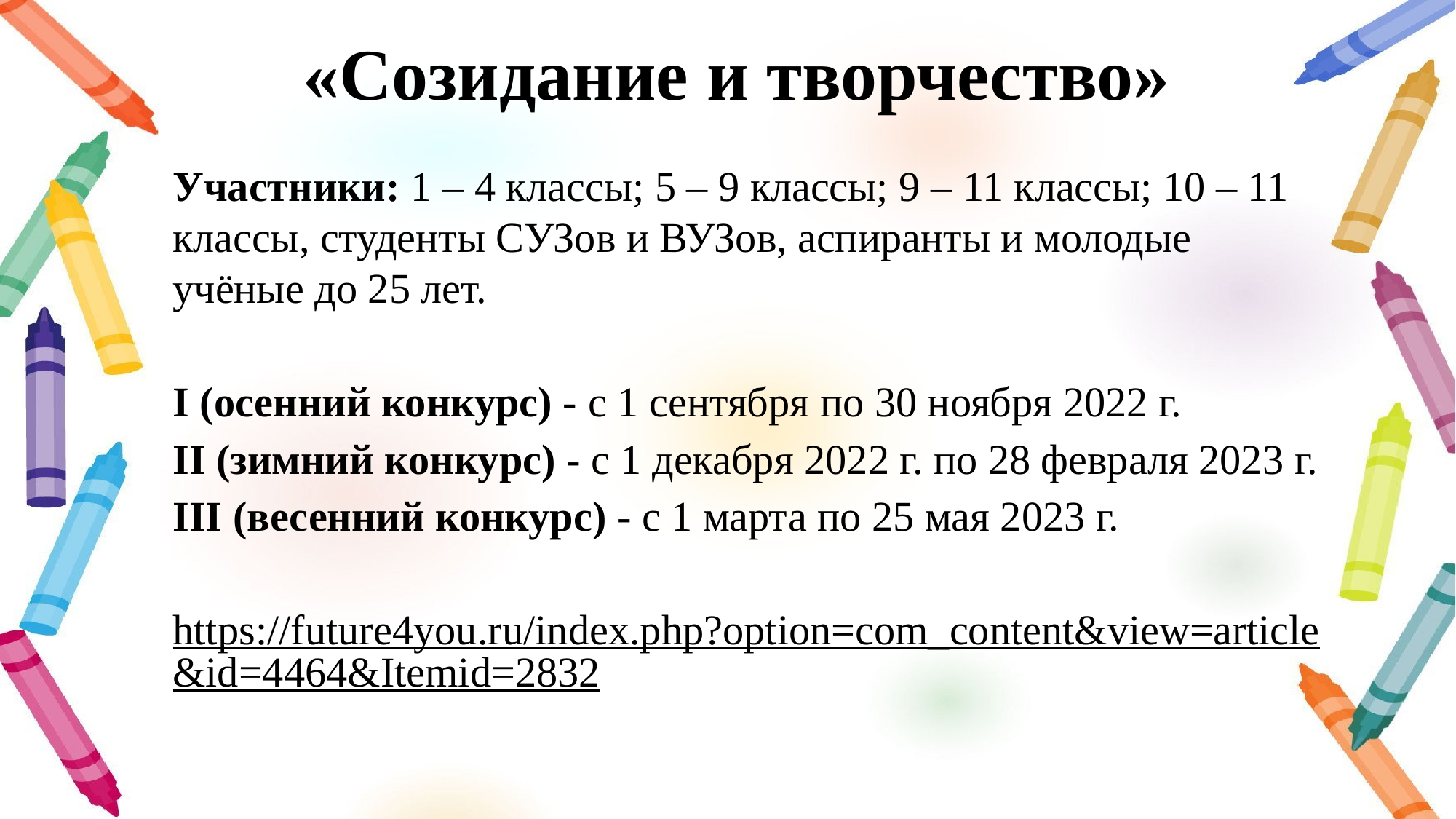

# «Созидание и творчество»
Участники: 1 – 4 классы; 5 – 9 классы; 9 – 11 классы; 10 – 11 классы, студенты СУЗов и ВУЗов, аспиранты и молодые учёные до 25 лет.

I (осенний конкурс) - с 1 сентября по 30 ноября 2022 г.
II (зимний конкурс) - с 1 декабря 2022 г. по 28 февраля 2023 г.
III (весенний конкурс) - с 1 марта по 25 мая 2023 г.

https://future4you.ru/index.php?option=com_content&view=article&id=4464&Itemid=2832